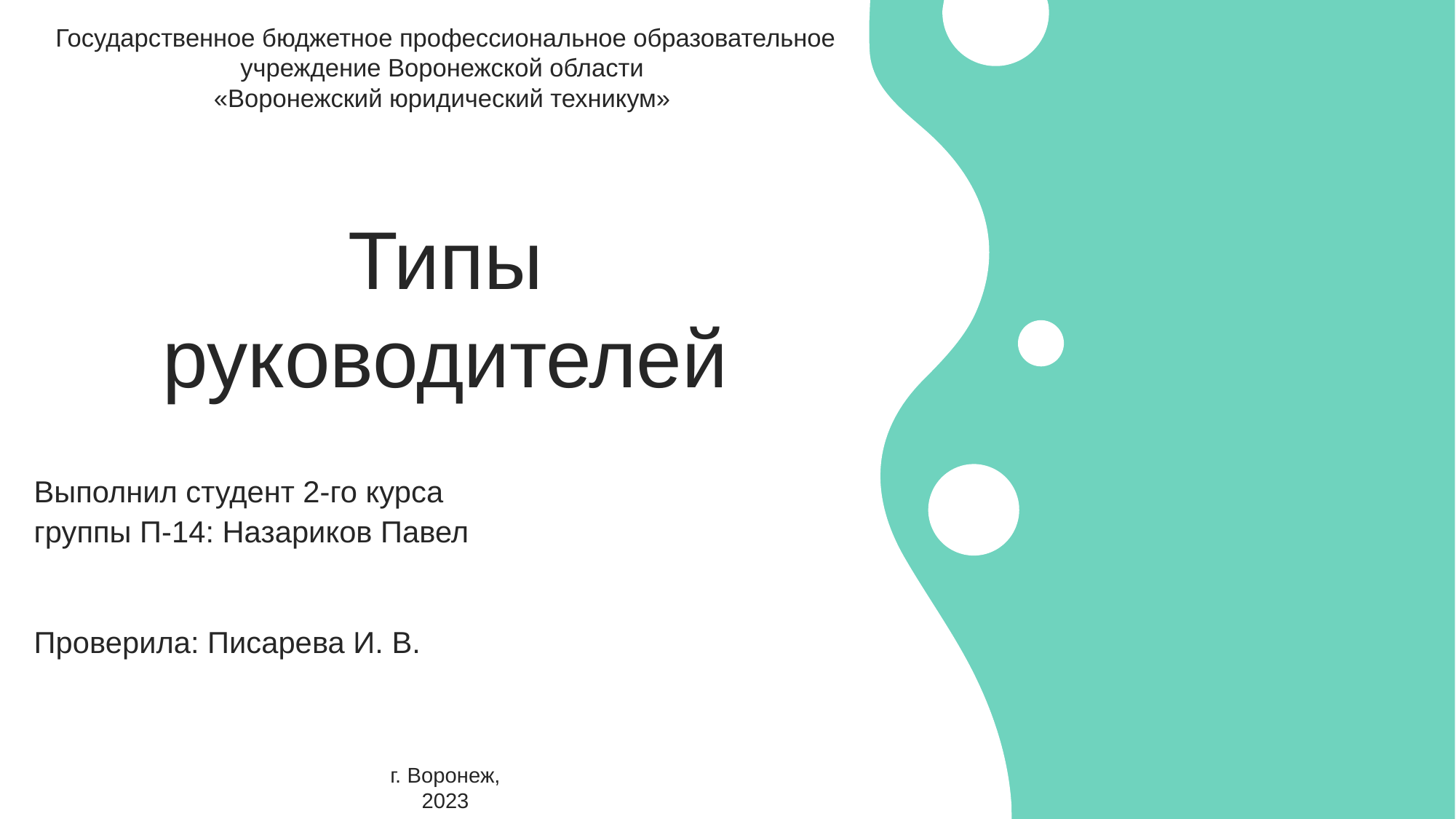

Государственное бюджетное профессиональное образовательное учреждение Воронежской области
«Воронежский юридический техникум»
# Типы руководителей
Выполнил студент 2-го курса группы П-14: Назариков Павел

Проверила: Писарева И. В.

г. Воронеж,
2023